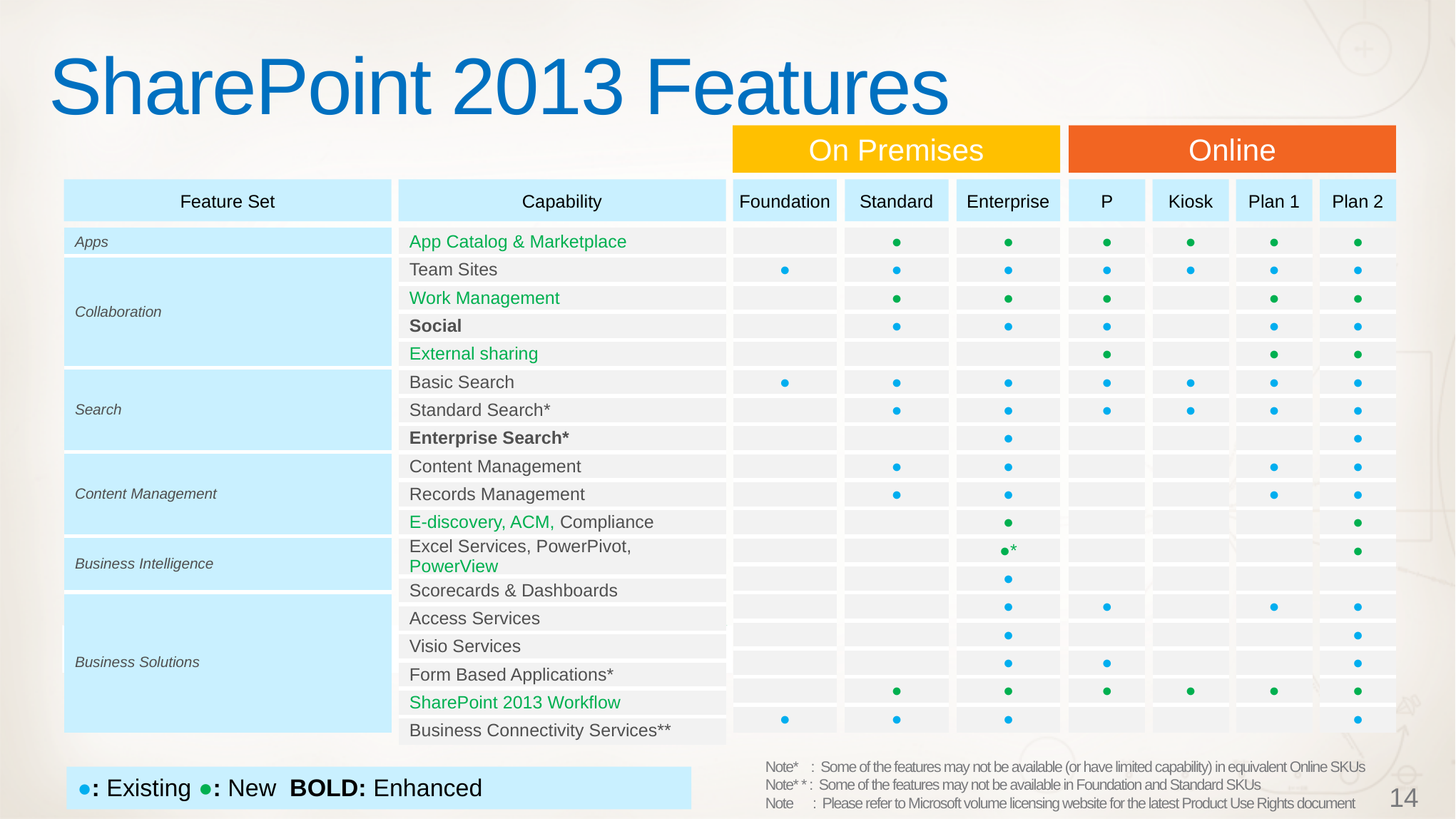

# SharePoint 2013 Features
On Premises
Online
Feature Set
Capability
Foundation
Standard
Enterprise
P
Kiosk
Plan 1
Plan 2
| Apps |
| --- |
| Collaboration |
| Search |
| Content Management |
| Business Intelligence |
| Business Solutions |
| App Catalog & Marketplace |
| --- |
| Team Sites |
| Work Management |
| Social |
| External sharing |
| Basic Search |
| Standard Search\* |
| Enterprise Search\* |
| Content Management |
| Records Management |
| E-discovery, ACM, Compliance |
| Excel Services, PowerPivot, PowerView |
| Scorecards & Dashboards |
| Access Services |
| Visio Services |
| Form Based Applications\* |
| SharePoint 2013 Workflow |
| Business Connectivity Services\*\* |
|  |
| --- |
| ● |
|  |
|  |
|  |
| ● |
|  |
|  |
|  |
|  |
|  |
|  |
|  |
|  |
|  |
|  |
|  |
| ● |
| ● |
| --- |
| ● |
| ● |
| ● |
|  |
| ● |
| ● |
|  |
| ● |
| ● |
|  |
|  |
|  |
|  |
|  |
|  |
| ● |
| ● |
| ● |
| --- |
| ● |
| ● |
| ● |
|  |
| ● |
| ● |
| ● |
| ● |
| ● |
| ● |
| ●\* |
| ● |
| ● |
| ● |
| ● |
| ● |
| ● |
| ● |
| --- |
| ● |
| ● |
| ● |
| ● |
| ● |
| ● |
|  |
|  |
|  |
|  |
|  |
|  |
| ● |
|  |
| ● |
| ● |
|  |
| ● |
| --- |
| ● |
|  |
|  |
|  |
| ● |
| ● |
|  |
|  |
|  |
|  |
|  |
|  |
|  |
|  |
|  |
| ● |
|  |
| ● |
| --- |
| ● |
| ● |
| ● |
| ● |
| ● |
| ● |
|  |
| ● |
| ● |
|  |
|  |
|  |
| ● |
|  |
|  |
| ● |
|  |
| ● |
| --- |
| ● |
| ● |
| ● |
| ● |
| ● |
| ● |
| ● |
| ● |
| ● |
| ● |
| ● |
|  |
| ● |
| ● |
| ● |
| ● |
| ● |

On Premises
Online
Note*    :  Some of the features may not be available (or have limited capability) in equivalent Online SKUs
Note* * :  Some of the features may not be available in Foundation and Standard SKUs
Note      :  Please refer to Microsoft volume licensing website for the latest Product Use Rights document
●: Existing ●: New  BOLD: Enhanced
14